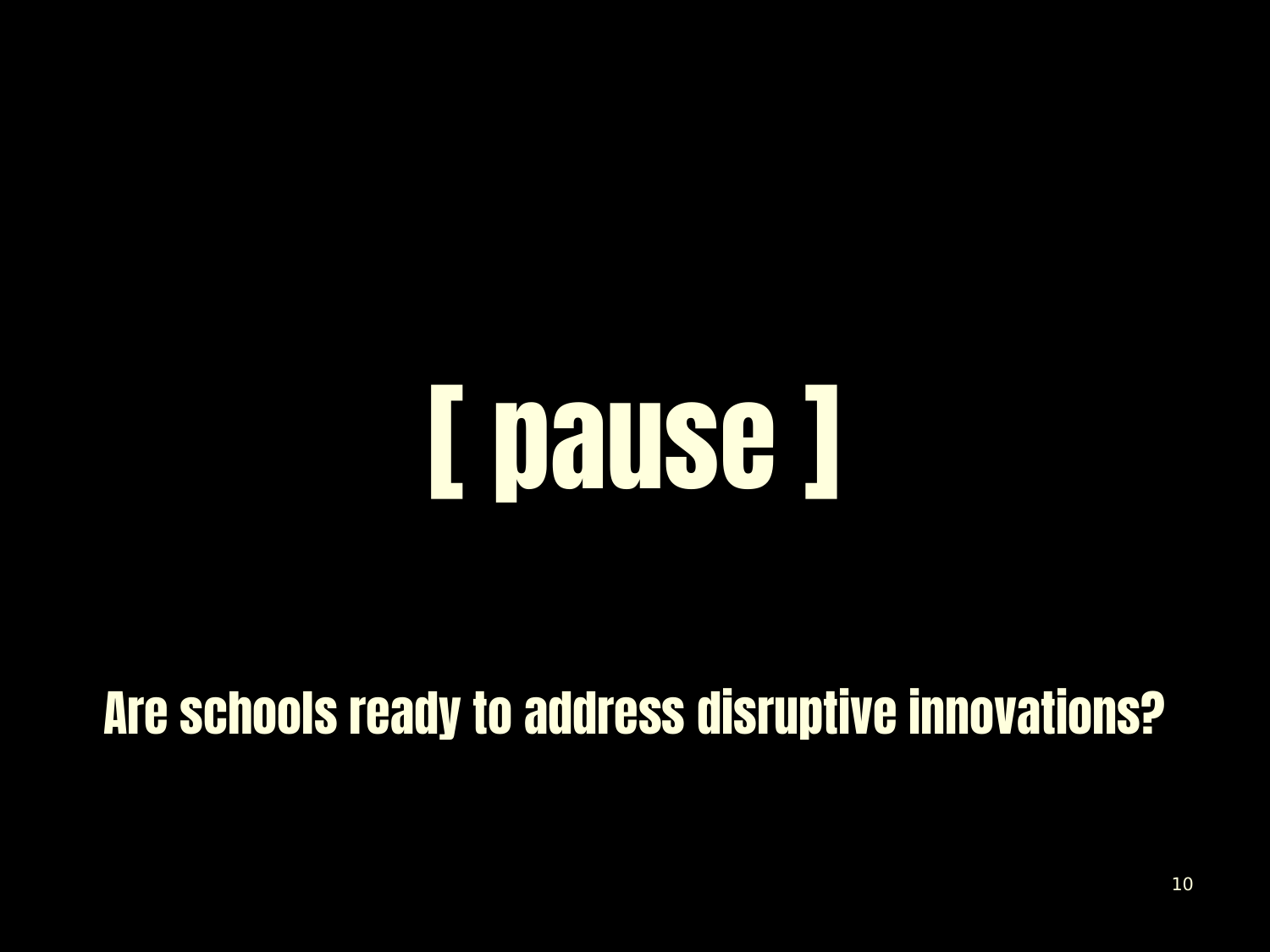

[ pause ]

Are schools ready to address disruptive innovations?
10